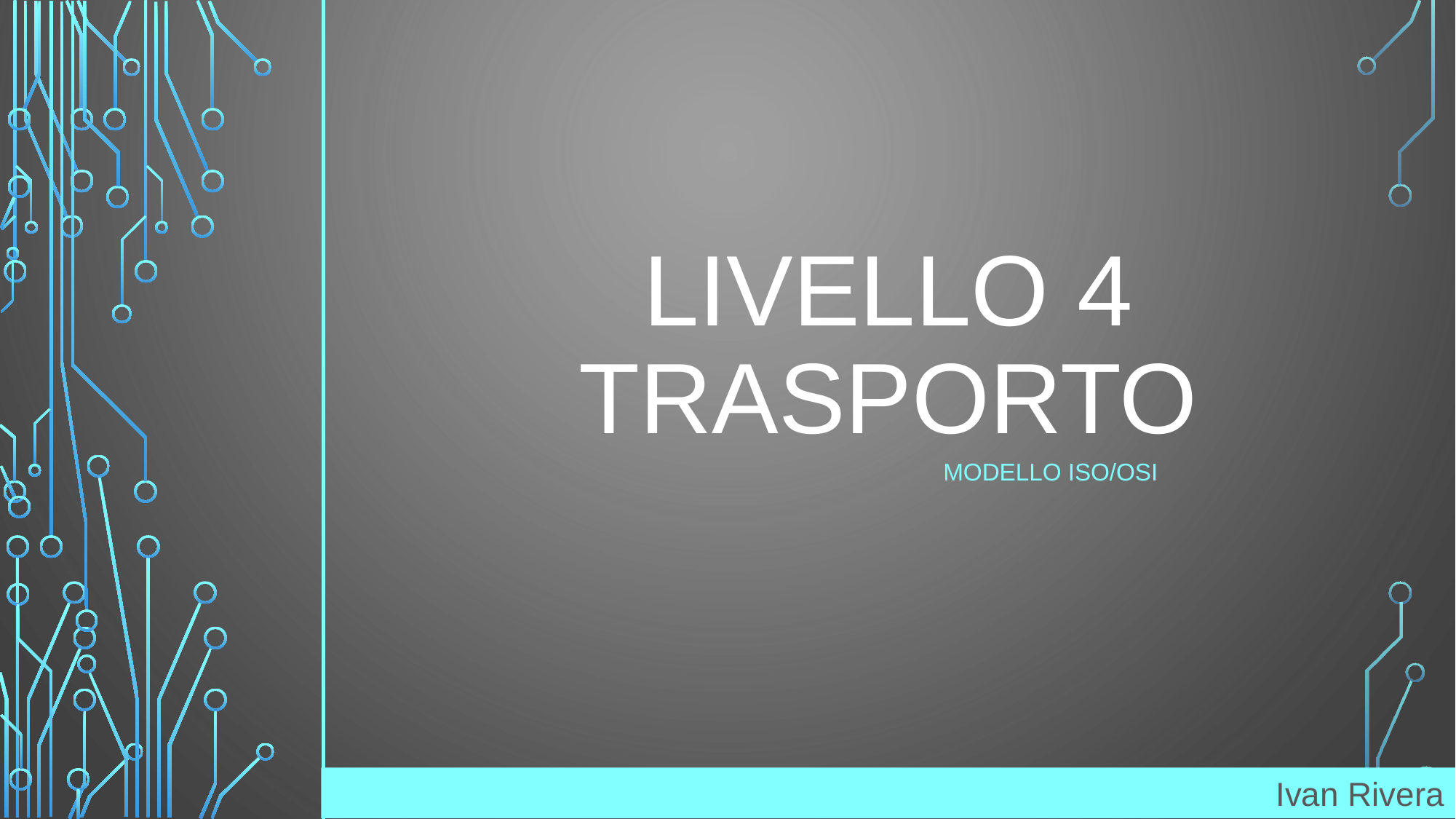

# Livello 4 Trasporto
Modello iso/osi
Ivan Rivera